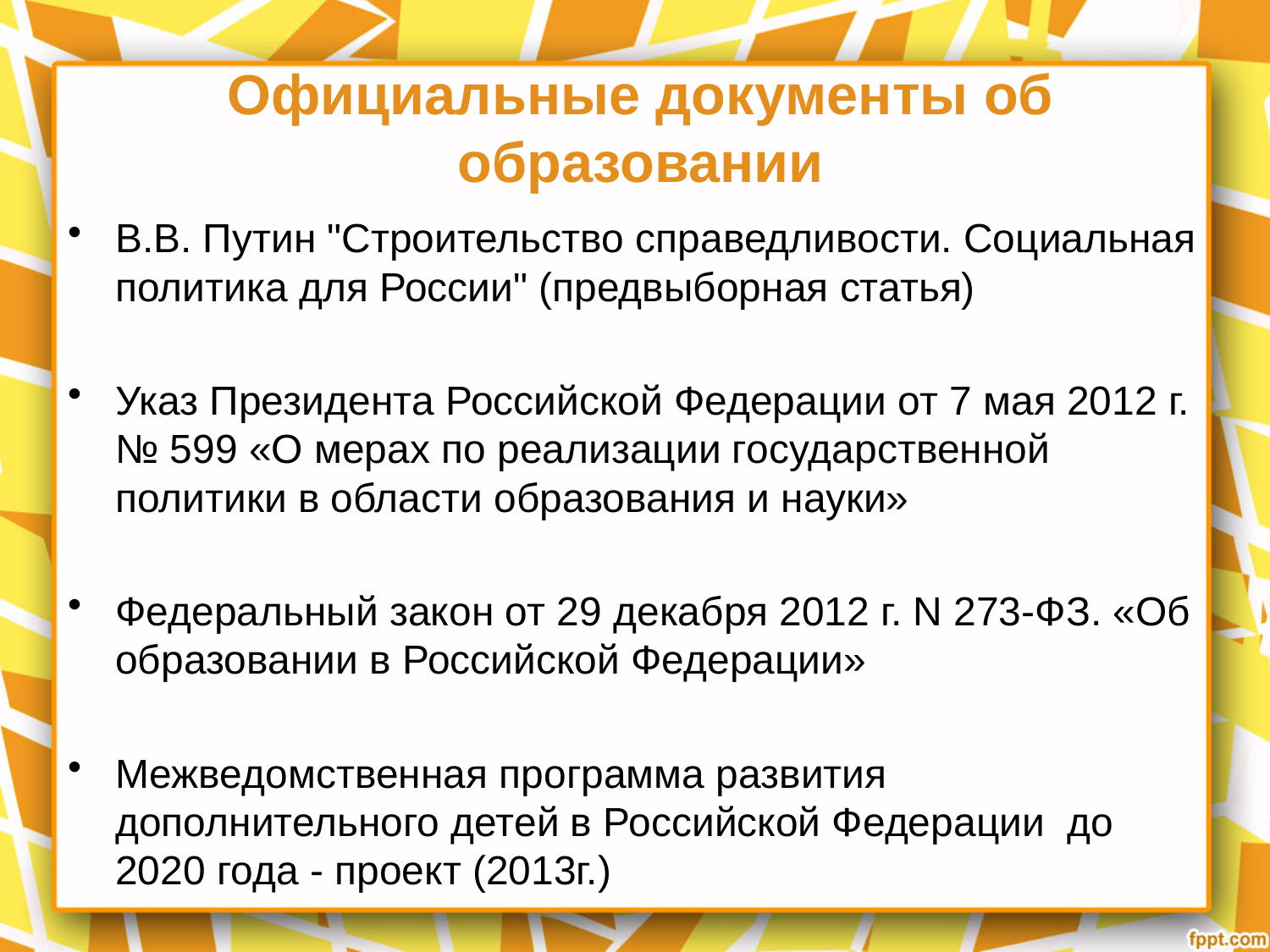

# Официальные документы об образовании
В.В. Путин "Строительство справедливости. Социальная политика для России" (предвыборная статья)

Указ Президента Российской Федерации от 7 мая 2012 г. № 599 «О мерах по реализации государственной политики в области образования и науки»

Федеральный закон от 29 декабря 2012 г. N 273-ФЗ. «Об образовании в Российской Федерации»

Межведомственная программа развития дополнительного детей в Российской Федерации  до 2020 года - проект (2013г.)